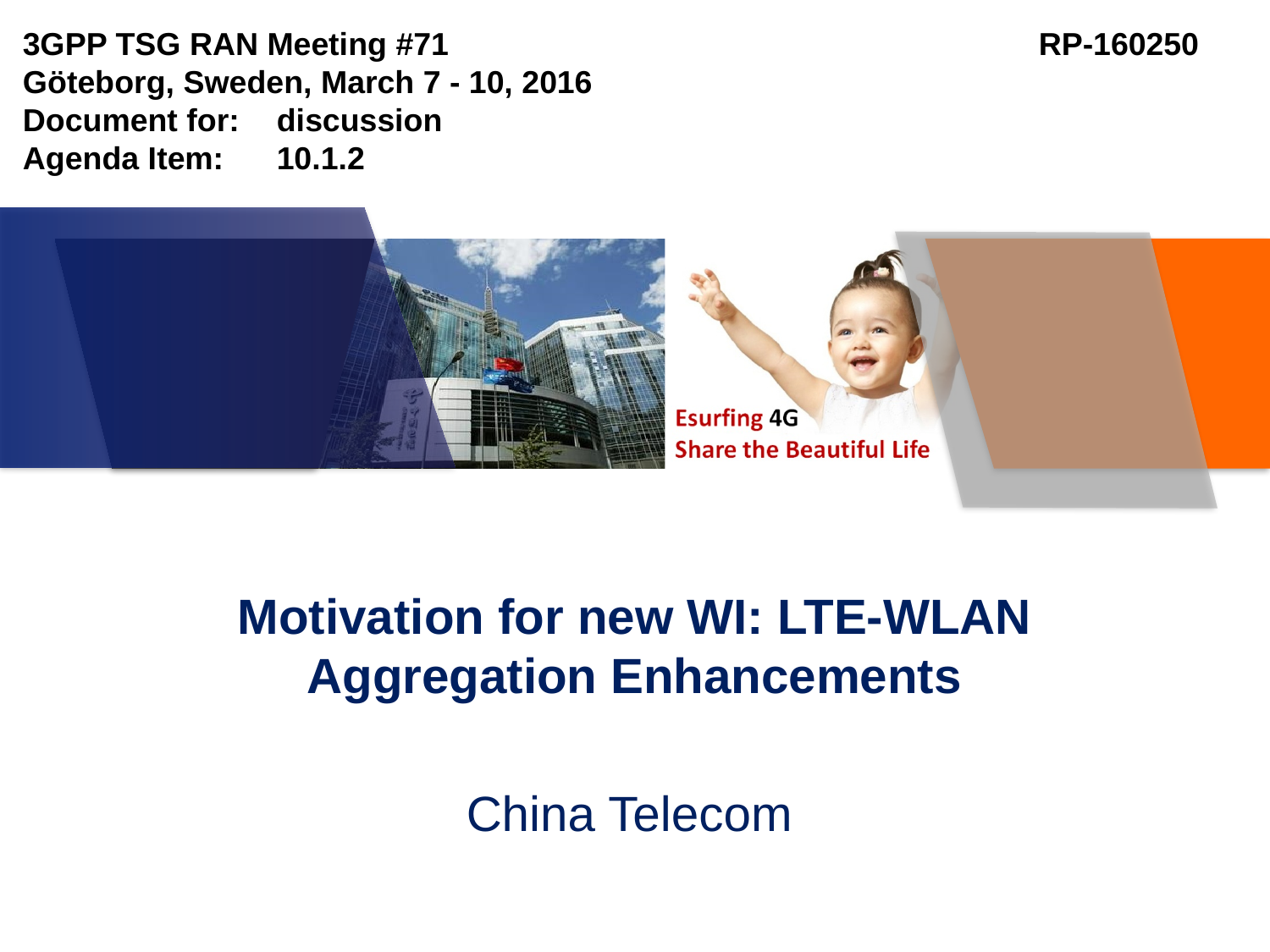

3GPP TSG RAN Meeting #71					RP-160250
Göteborg, Sweden, March 7 - 10, 2016
Document for:	discussion
Agenda Item:	10.1.2
# Motivation for new WI: LTE-WLAN Aggregation Enhancements
China Telecom